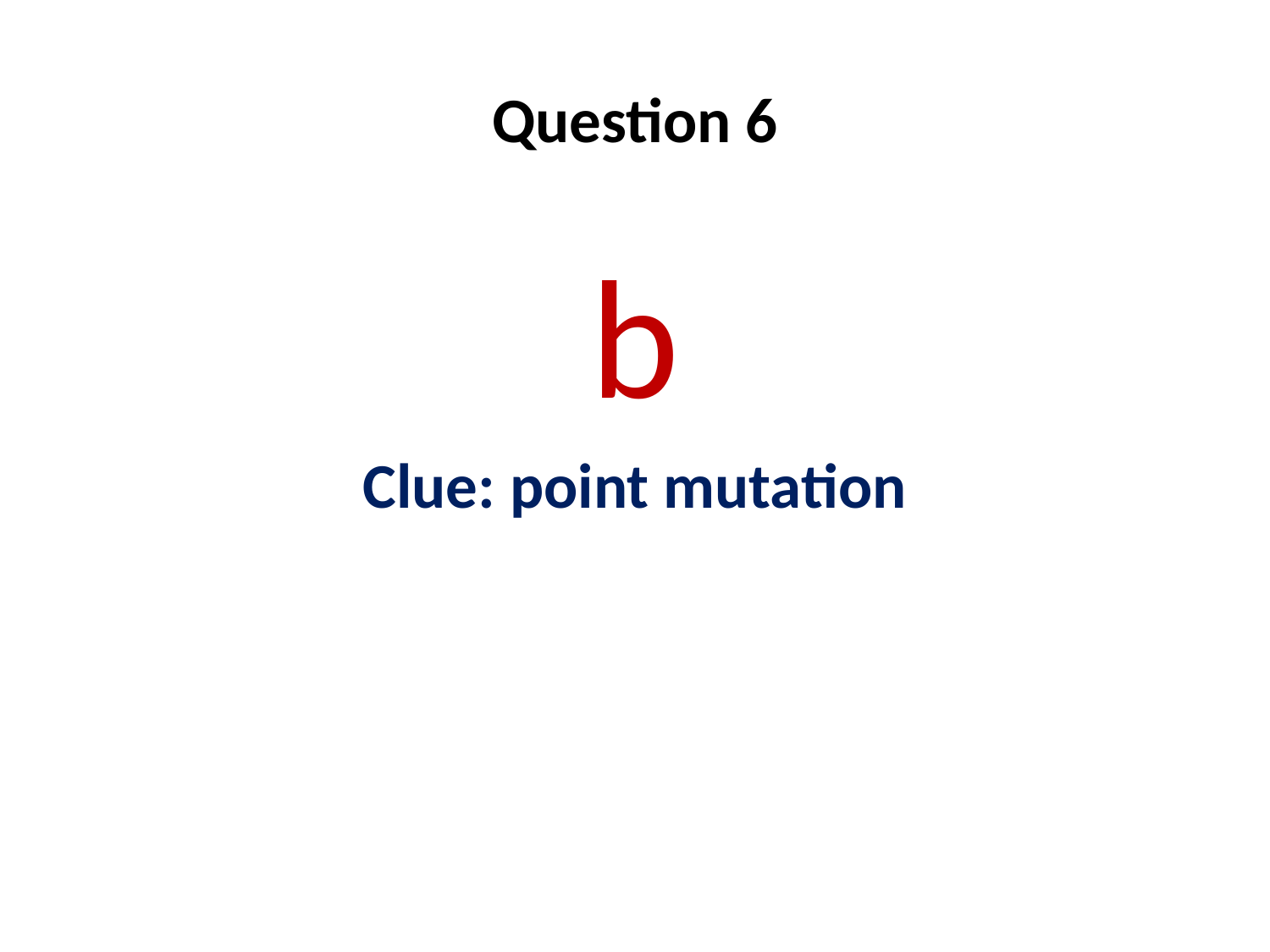

# Question 6
b
Clue: point mutation